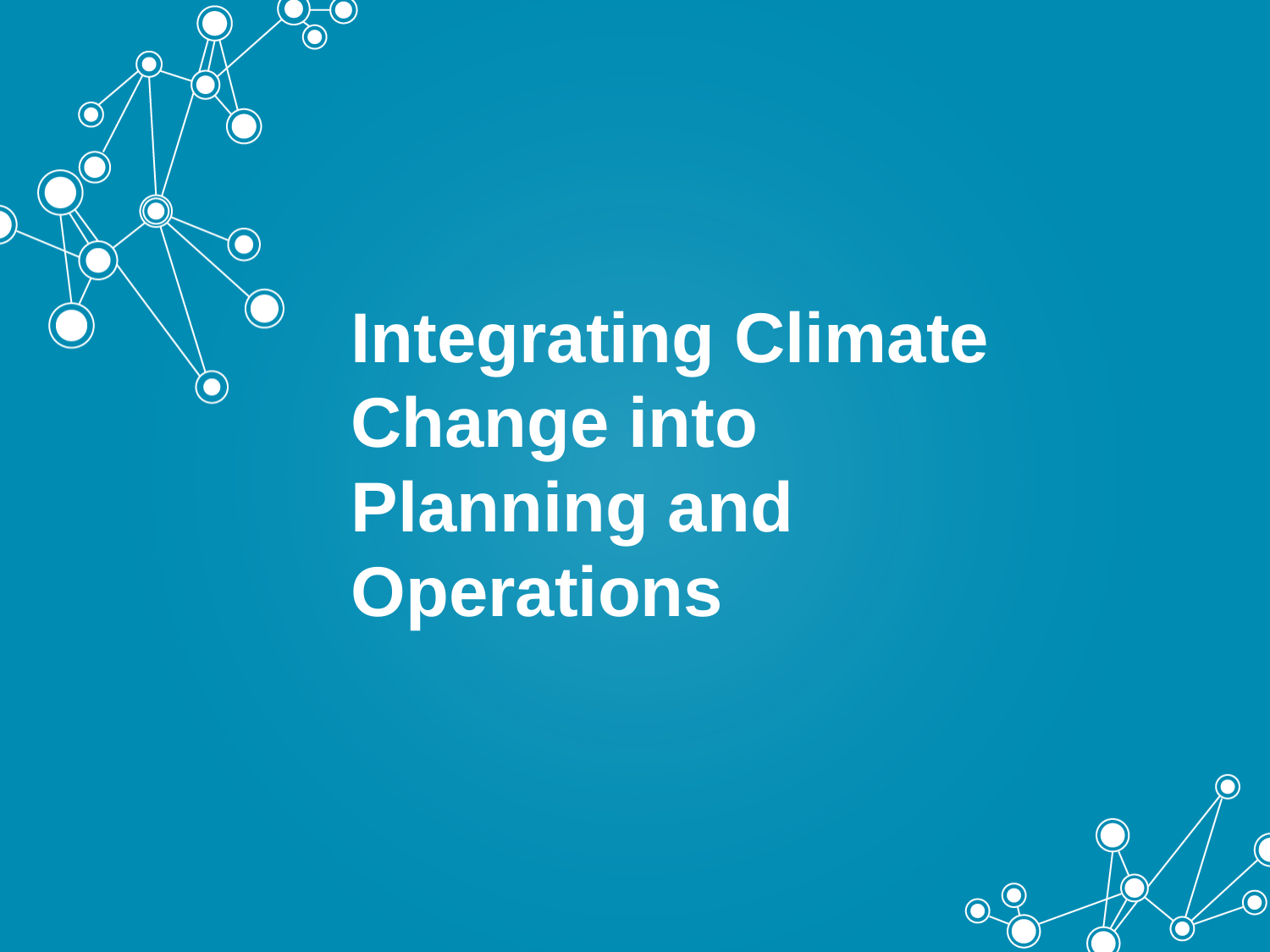

Integrating Climate Change into Planning and Operations